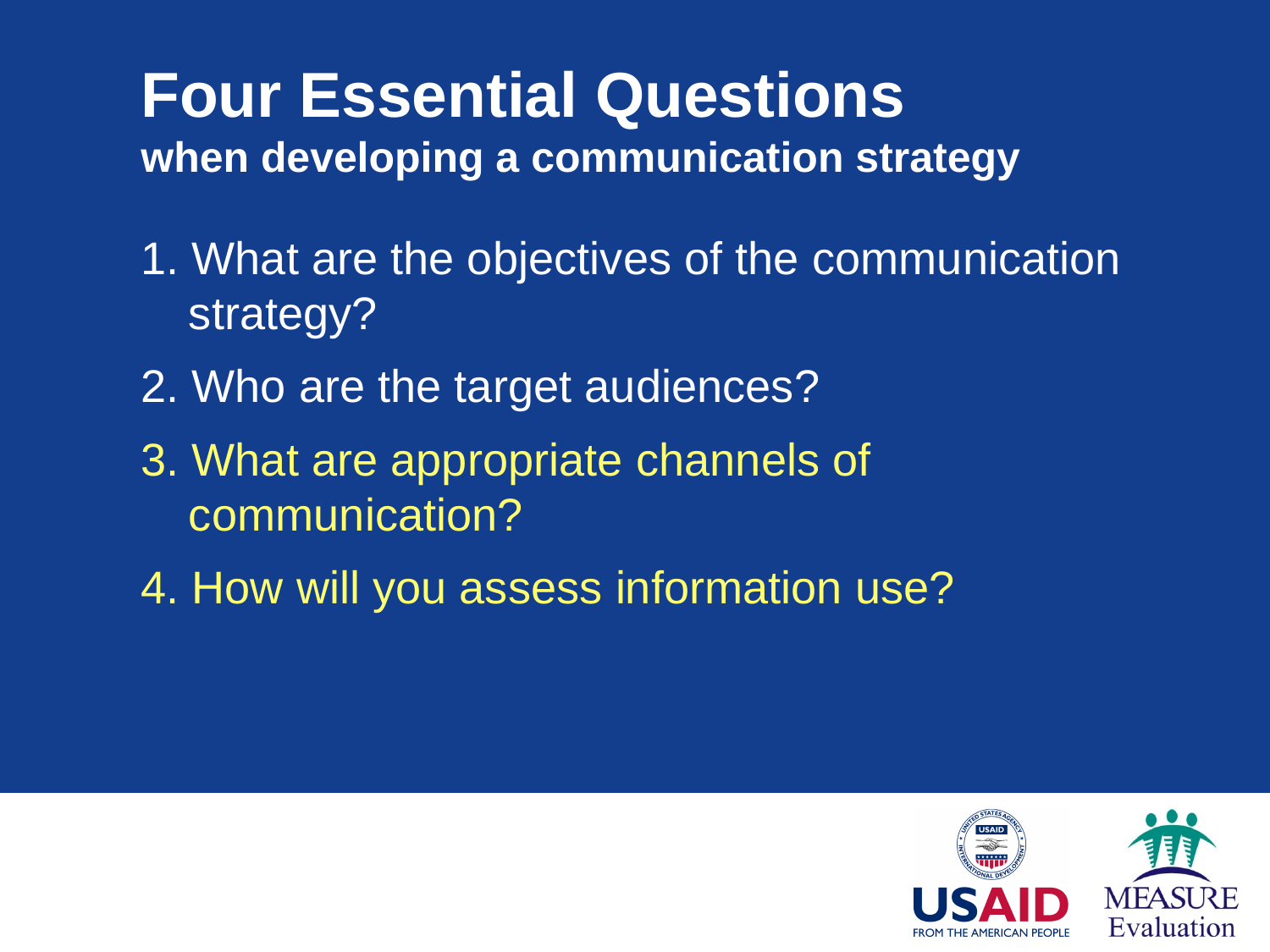

# Four Essential Questions when developing a communication strategy
1. What are the objectives of the communication strategy?
2. Who are the target audiences?
3. What are appropriate channels of communication?
4. How will you assess information use?